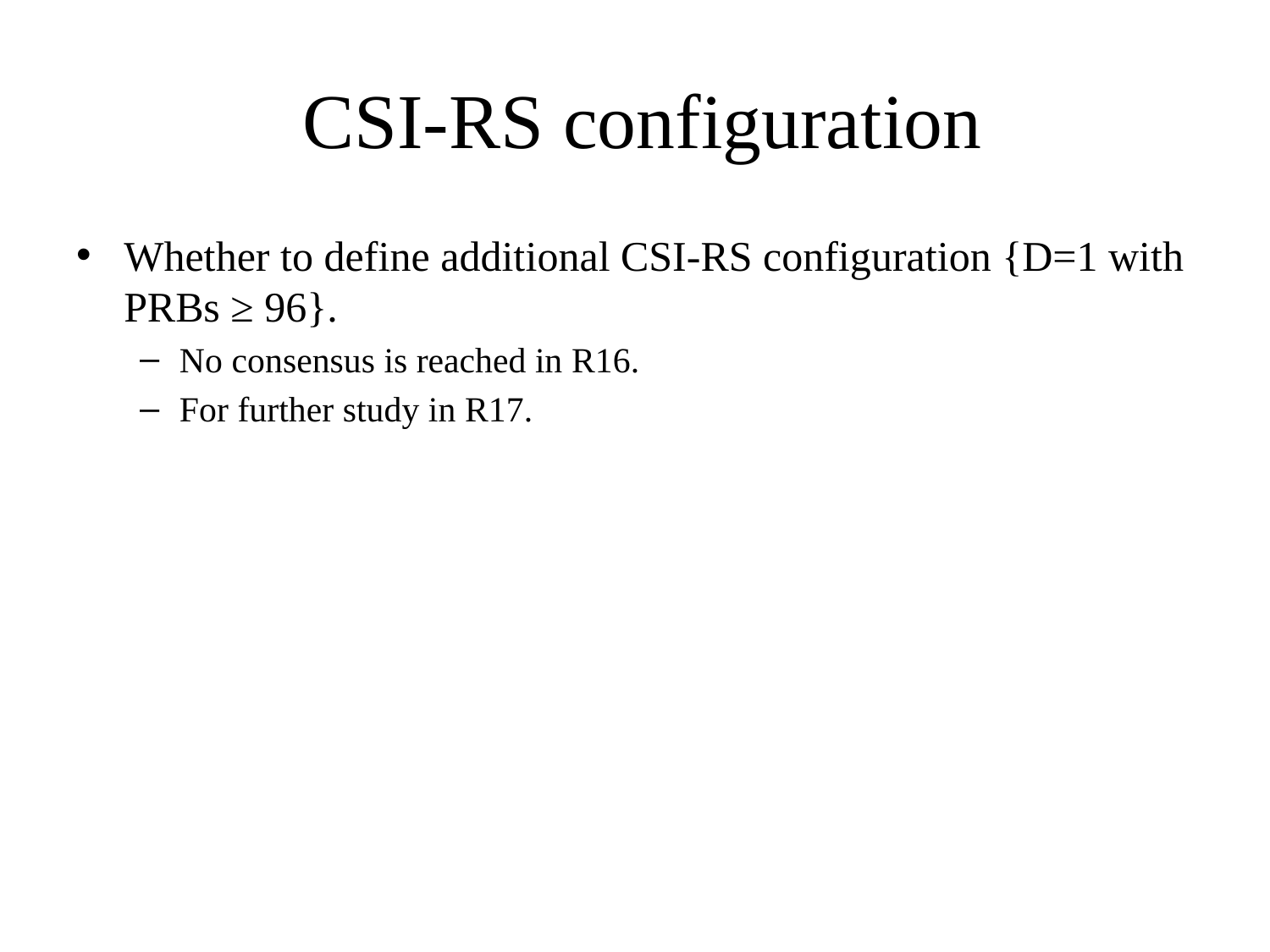

# CSI-RS configuration
Whether to define additional CSI-RS configuration {D=1 with PRBs ≥ 96}.
No consensus is reached in R16.
For further study in R17.